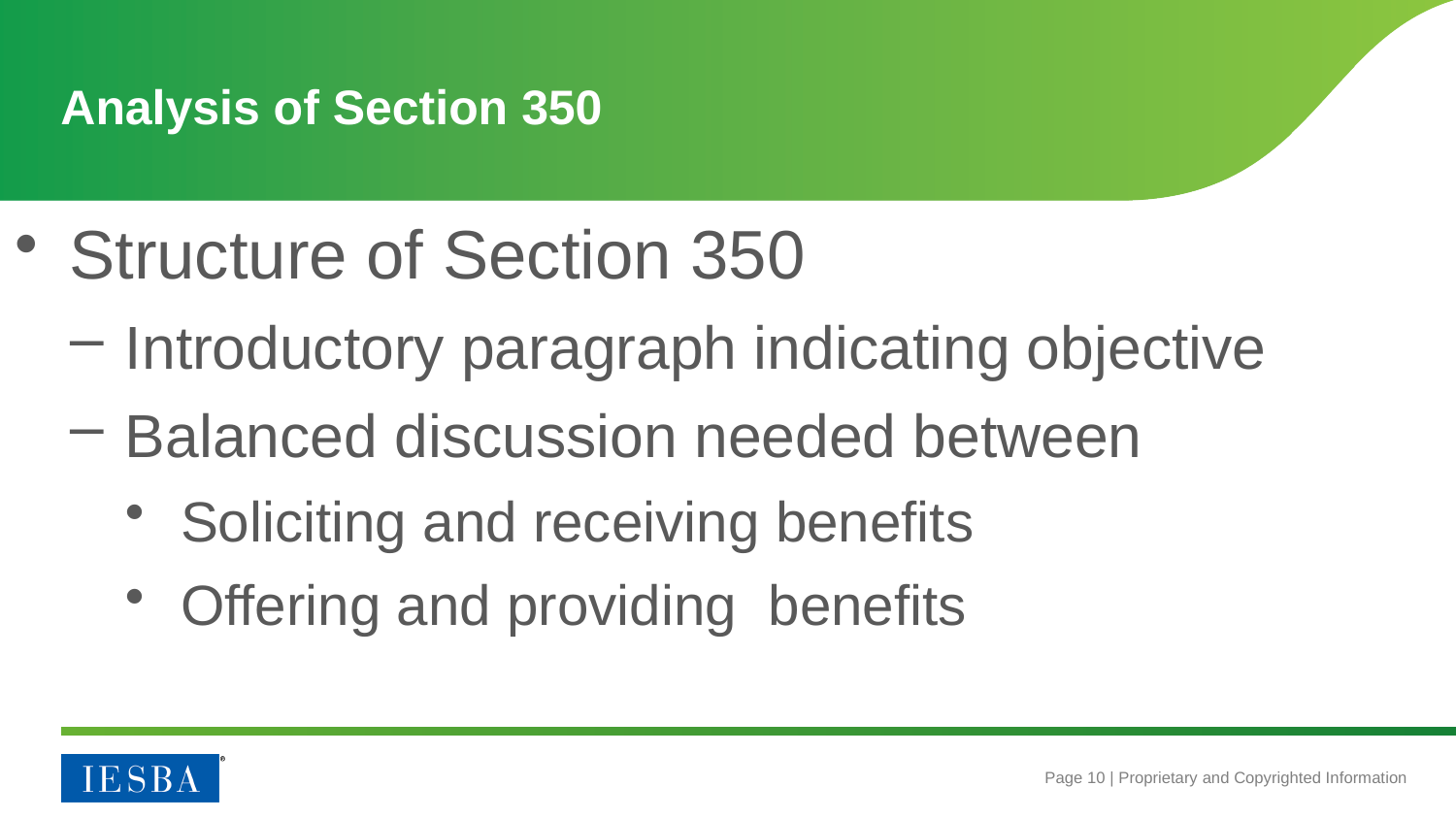

# Analysis of Section 350
Structure of Section 350
Introductory paragraph indicating objective
Balanced discussion needed between
Soliciting and receiving benefits
Offering and providing  benefits